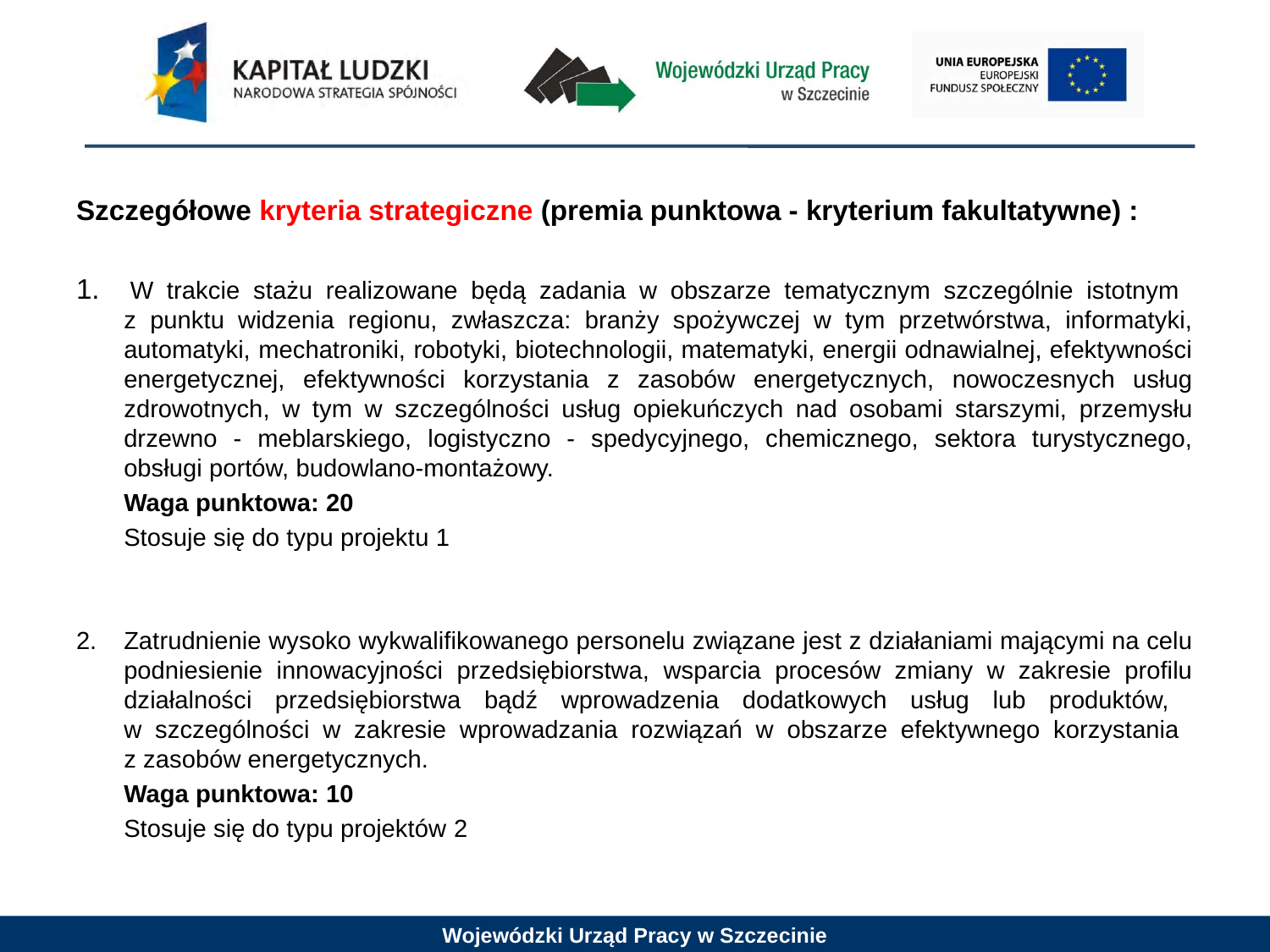

Szczegółowe kryteria strategiczne (premia punktowa - kryterium fakultatywne) :

1. 	W trakcie stażu realizowane będą zadania w obszarze tematycznym szczególnie istotnym
z punktu widzenia regionu, zwłaszcza: branży spożywczej w tym przetwórstwa, informatyki, automatyki, mechatroniki, robotyki, biotechnologii, matematyki, energii odnawialnej, efektywności energetycznej, efektywności korzystania z zasobów energetycznych, nowoczesnych usług zdrowotnych, w tym w szczególności usług opiekuńczych nad osobami starszymi, przemysłu drzewno - meblarskiego, logistyczno - spedycyjnego, chemicznego, sektora turystycznego, obsługi portów, budowlano-montażowy.
	Waga punktowa: 20
	Stosuje się do typu projektu 1

2.	Zatrudnienie wysoko wykwalifikowanego personelu związane jest z działaniami mającymi na celu podniesienie innowacyjności przedsiębiorstwa, wsparcia procesów zmiany w zakresie profilu działalności przedsiębiorstwa bądź wprowadzenia dodatkowych usług lub produktów,
w szczególności w zakresie wprowadzania rozwiązań w obszarze efektywnego korzystania
z zasobów energetycznych.
	Waga punktowa: 10
	Stosuje się do typu projektów 2